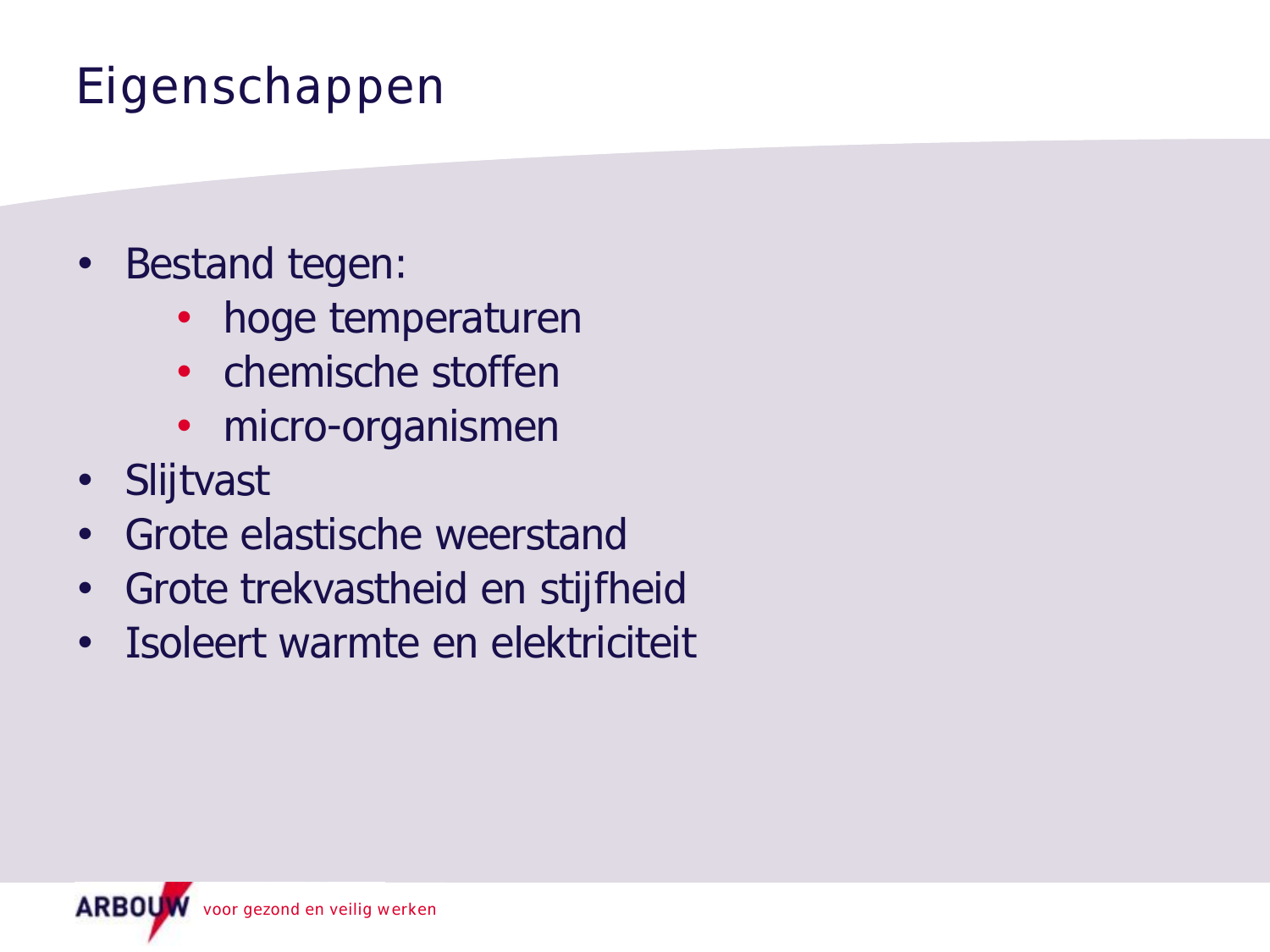

# Eigenschappen
Bestand tegen:
hoge temperaturen
chemische stoffen
micro-organismen
Slijtvast
Grote elastische weerstand
Grote trekvastheid en stijfheid
Isoleert warmte en elektriciteit